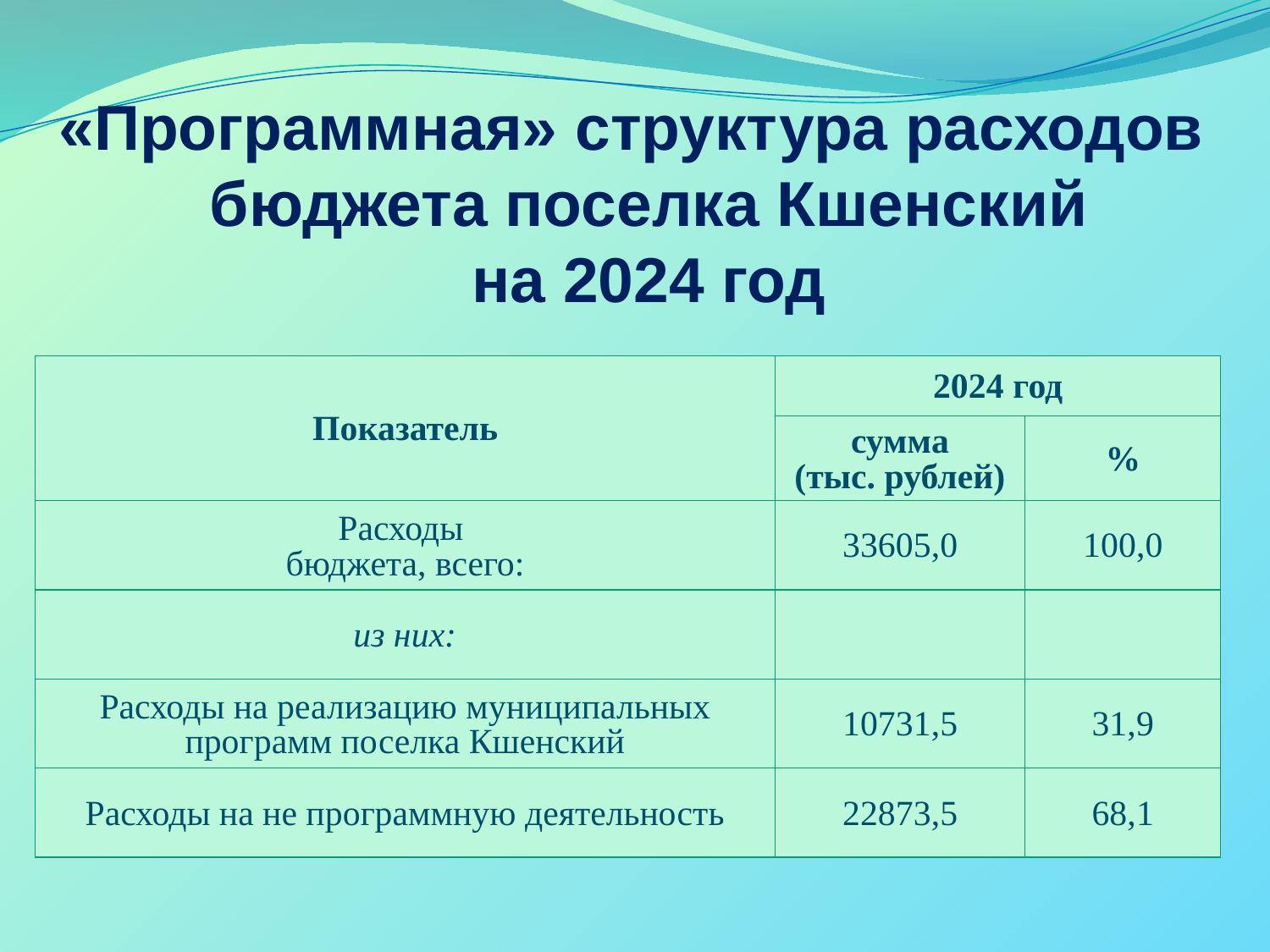

«Программная» структура расходов
 бюджета поселка Кшенский
 на 2024 год
| Показатель | 2024 год |  |
| --- | --- | --- |
|  | сумма (тыс. рублей) | % |
| Расходы бюджета, всего: | 33605,0 | 100,0 |
| из них: |  |  |
| Расходы на реализацию муниципальных программ поселка Кшенский | 10731,5 | 31,9 |
| Расходы на не программную деятельность | 22873,5 | 68,1 |